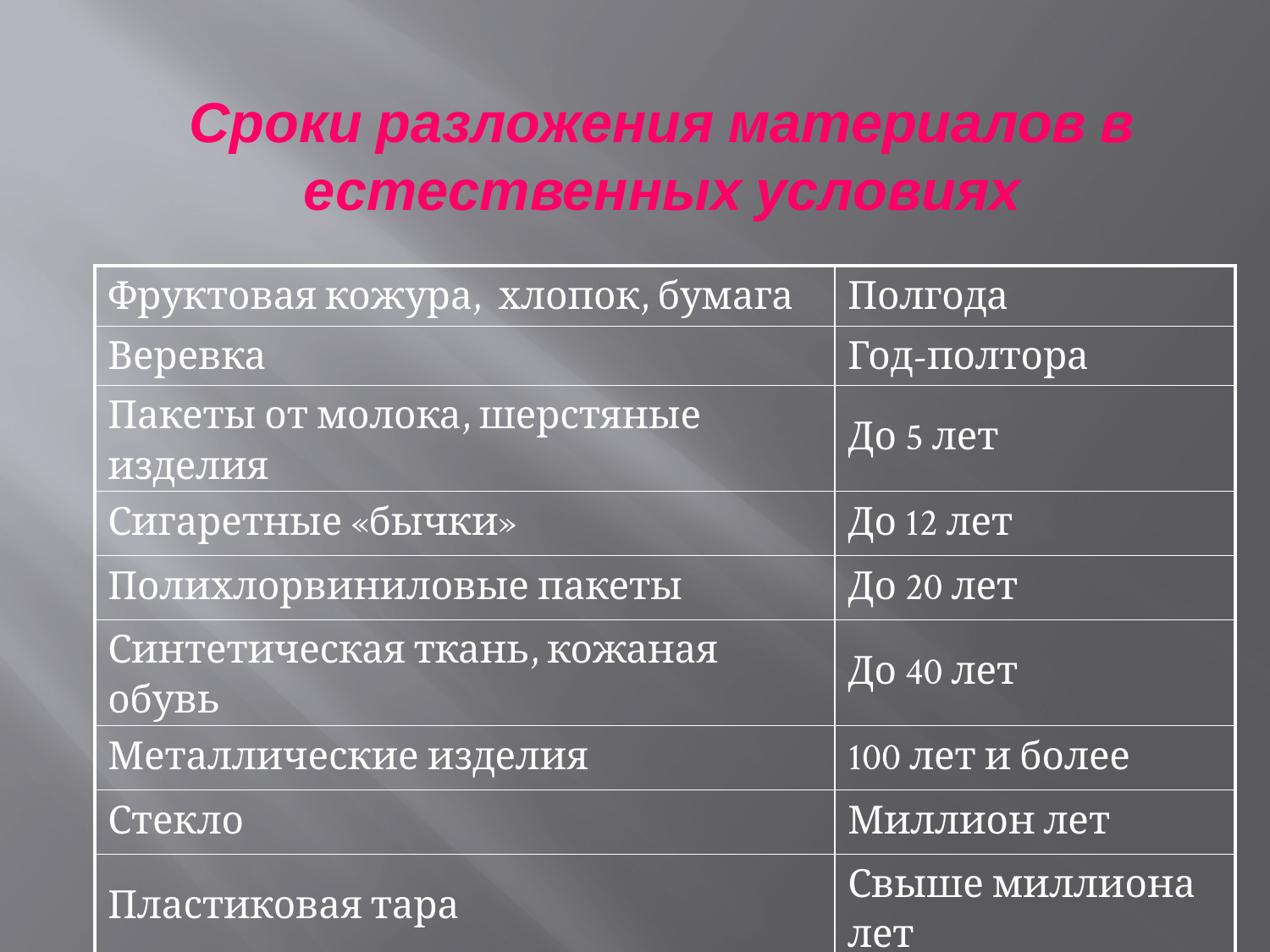

Сроки разложения материалов в естественных условиях
| Фруктовая кожура, хлопок, бумага | Полгода |
| --- | --- |
| Веревка | Год-полтора |
| Пакеты от молока, шерстяные изделия | До 5 лет |
| Сигаретные «бычки» | До 12 лет |
| Полихлорвиниловые пакеты | До 20 лет |
| Синтетическая ткань, кожаная обувь | До 40 лет |
| Металлические изделия | 100 лет и более |
| Стекло | Миллион лет |
| Пластиковая тара | Свыше миллиона лет |